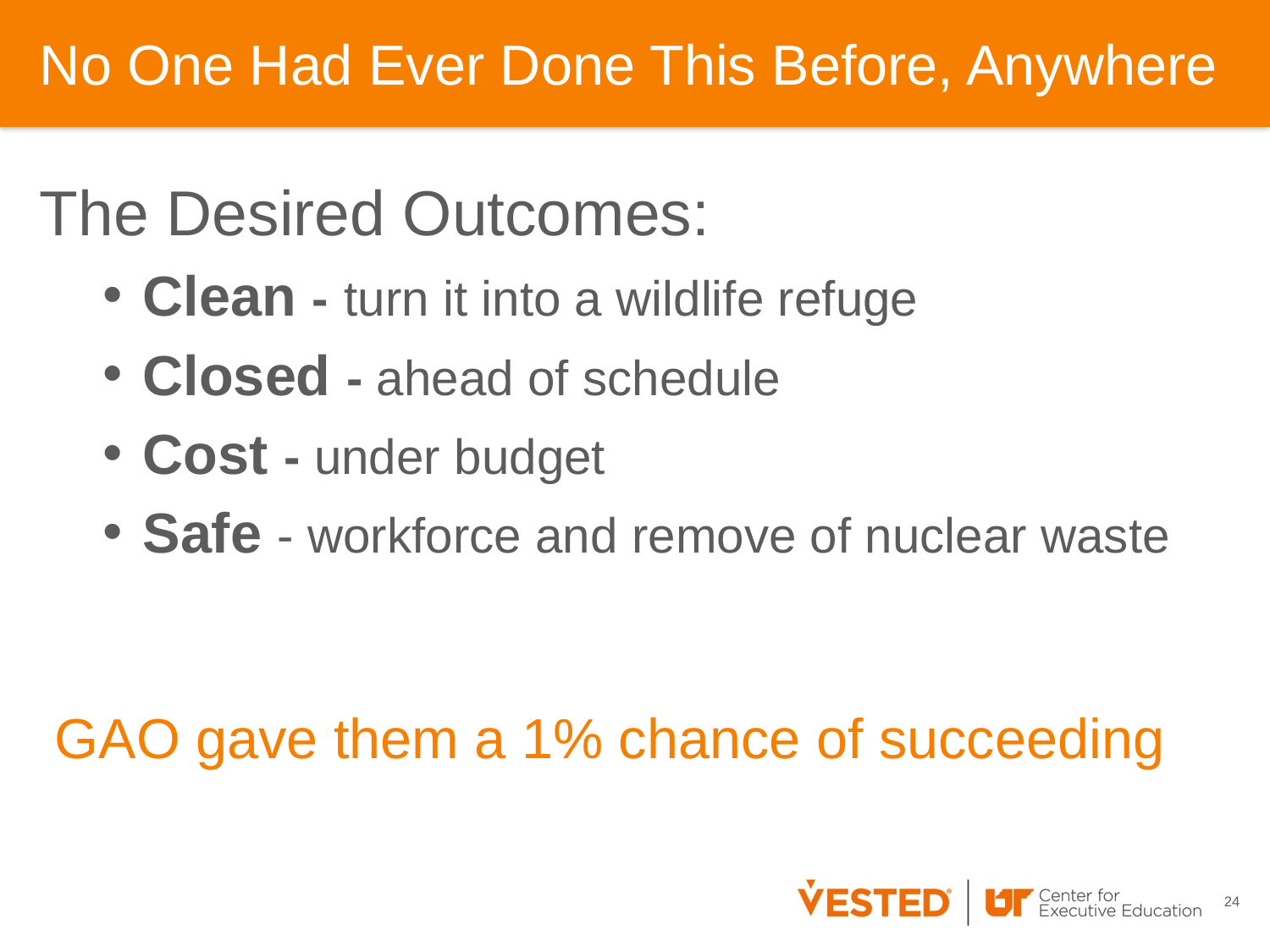

# No One Had Ever Done This Before, Anywhere

The Desired Outcomes:
Clean - turn it into a wildlife refuge
Closed - ahead of schedule
Cost - under budget
Safe - workforce and remove of nuclear waste

GAO gave them a 1% chance of succeeding
24